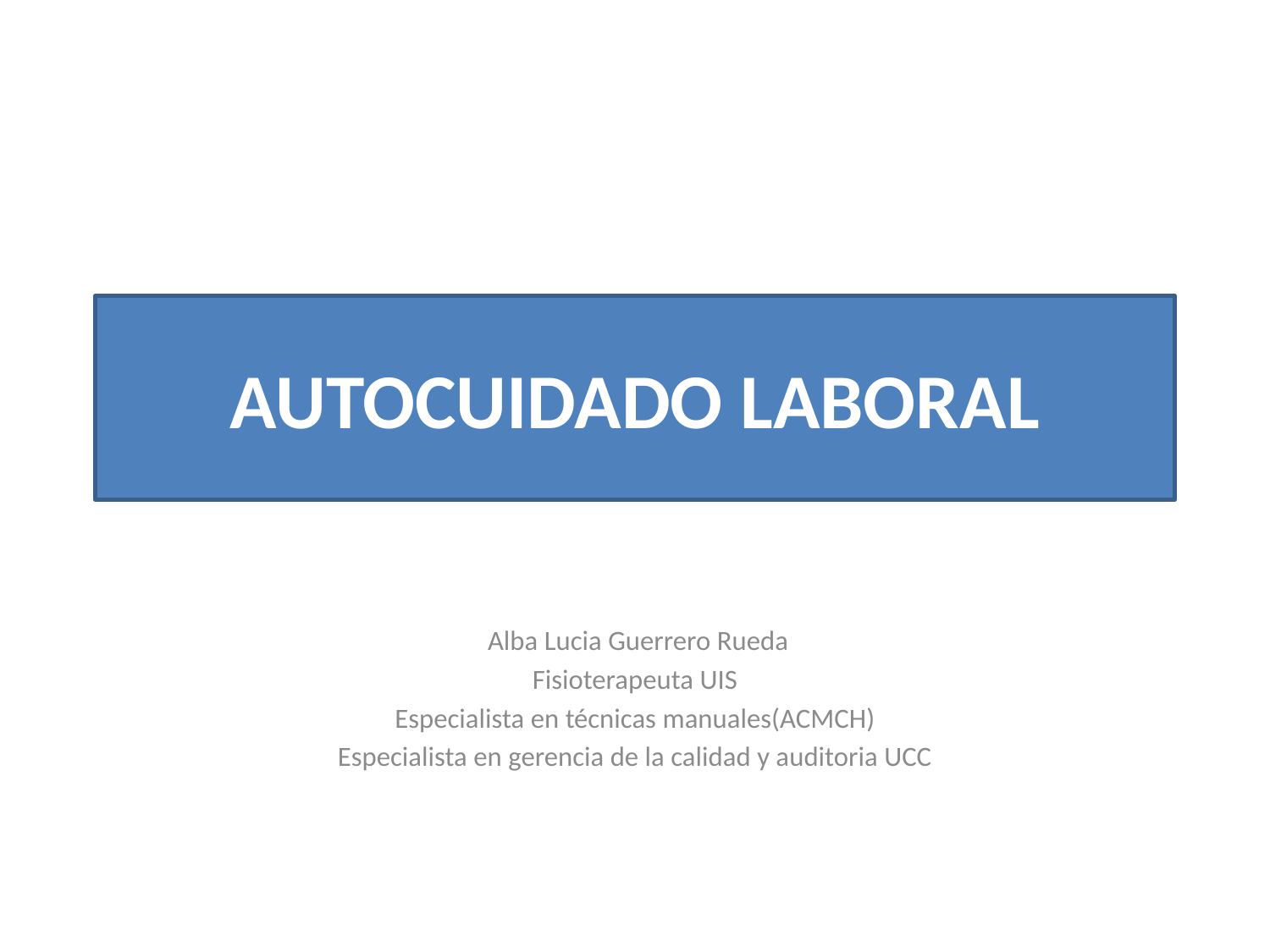

# AUTOCUIDADO LABORAL

 Alba Lucia Guerrero Rueda
Fisioterapeuta UIS
Especialista en técnicas manuales(ACMCH)
Especialista en gerencia de la calidad y auditoria UCC